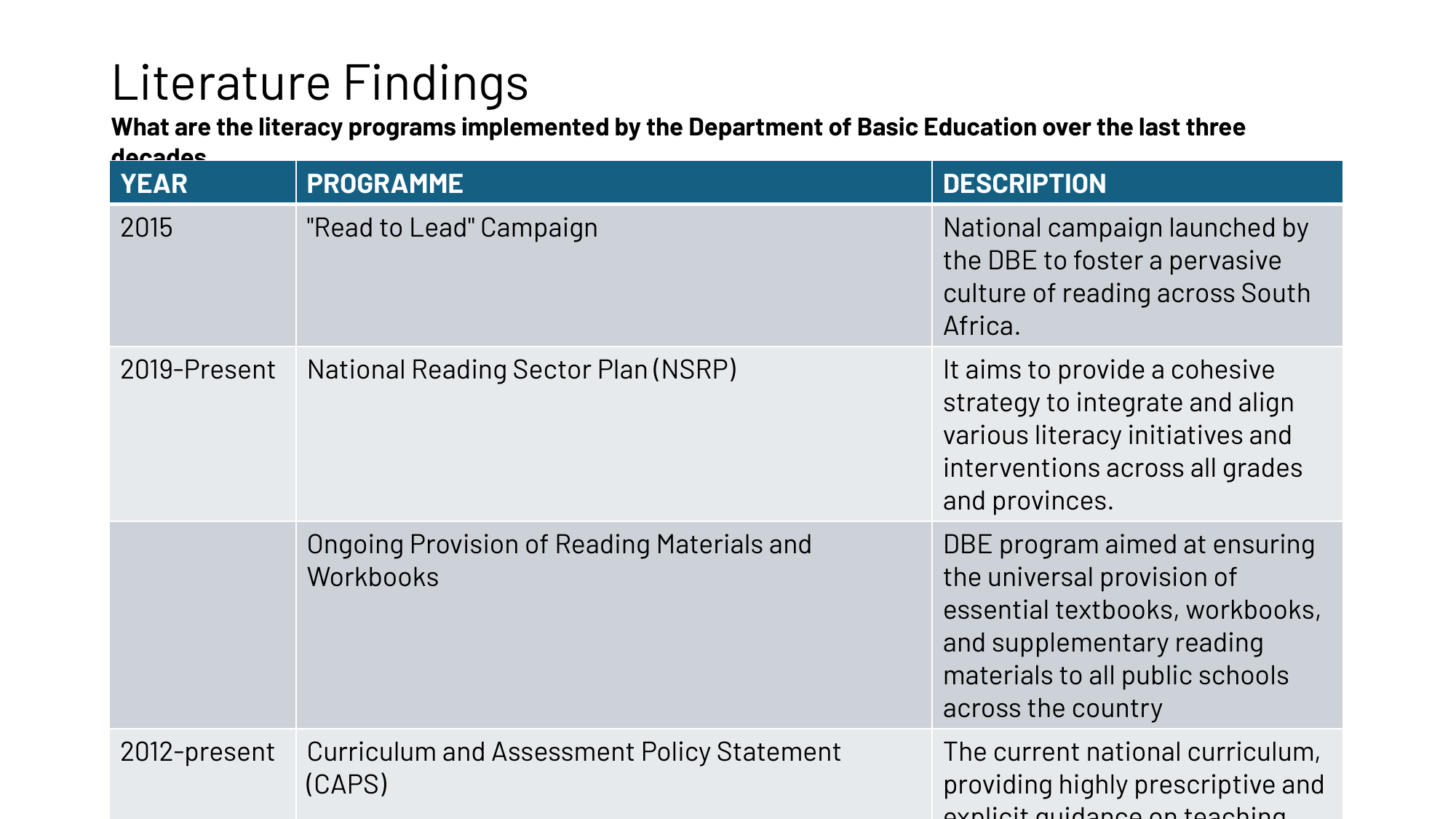

# Literature Findings What are the literacy programs implemented by the Department of Basic Education over the last three decades.
| YEAR | PROGRAMME | DESCRIPTION |
| --- | --- | --- |
| 2015 | "Read to Lead" Campaign | National campaign launched by the DBE to foster a pervasive culture of reading across South Africa. |
| 2019-Present | National Reading Sector Plan (NSRP) | It aims to provide a cohesive strategy to integrate and align various literacy initiatives and interventions across all grades and provinces. |
|  | Ongoing Provision of Reading Materials and Workbooks | DBE program aimed at ensuring the universal provision of essential textbooks, workbooks, and supplementary reading materials to all public schools across the country |
| 2012-present | Curriculum and Assessment Policy Statement (CAPS) | The current national curriculum, providing highly prescriptive and explicit guidance on teaching reading, writing, and phonics across all grades. |
Year
Programme Name
Objectives